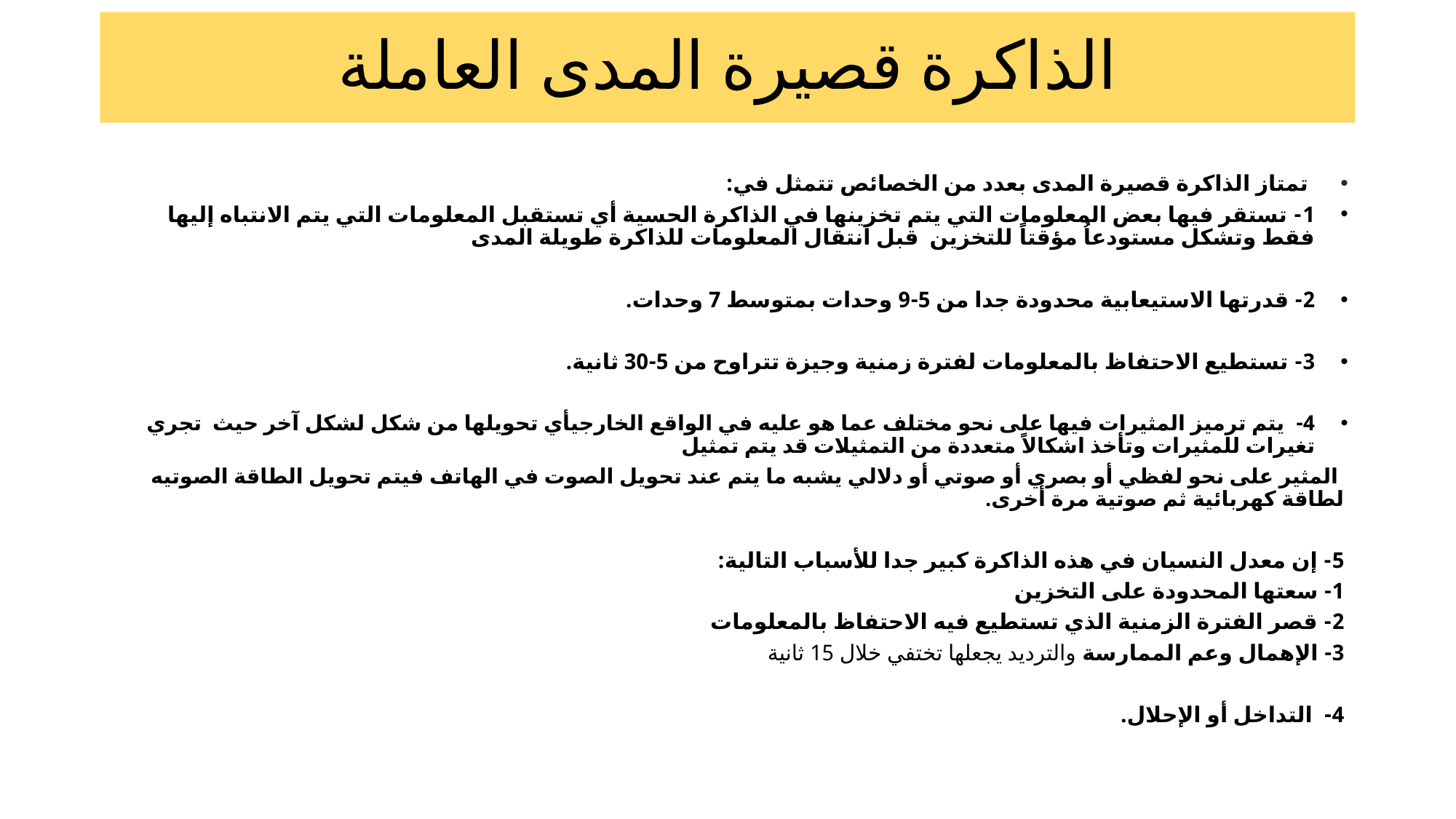

# الذاكرة قصيرة المدى العاملة
 تمتاز الذاكرة قصيرة المدى بعدد من الخصائص تتمثل في:
1- تستقر فيها بعض المعلومات التي يتم تخزينها في الذاكرة الحسية أي تستقبل المعلومات التي يتم الانتباه إليها فقط وتشكل مستودعاُ مؤقتاً للتخزين  قبل انتقال المعلومات للذاكرة طويلة المدى

2- قدرتها الاستيعابية محدودة جدا من 5-9 وحدات بمتوسط 7 وحدات.

3- تستطيع الاحتفاظ بالمعلومات لفترة زمنية وجيزة تتراوح من 5-30 ثانية.

4-  يتم ترميز المثيرات فيها على نحو مختلف عما هو عليه في الواقع الخارجيأي تحويلها من شكل لشكل آخر حيث  تجري تغيرات للمثيرات وتأخذ اشكالاً متعددة من التمثيلات قد يتم تمثيل
 المثير على نحو لفظي أو بصري أو صوتي أو دلالي يشبه ما يتم عند تحويل الصوت في الهاتف فيتم تحويل الطاقة الصوتيه لطاقة كهربائية ثم صوتية مرة أخرى.

5- إن معدل النسيان في هذه الذاكرة كبير جدا للأسباب التالية:
1- سعتها المحدودة على التخزين
2- قصر الفترة الزمنية الذي تستطيع فيه الاحتفاظ بالمعلومات
3- الإهمال وعم الممارسة والترديد يجعلها تختفي خلال 15 ثانية

4-  التداخل أو الإحلال.